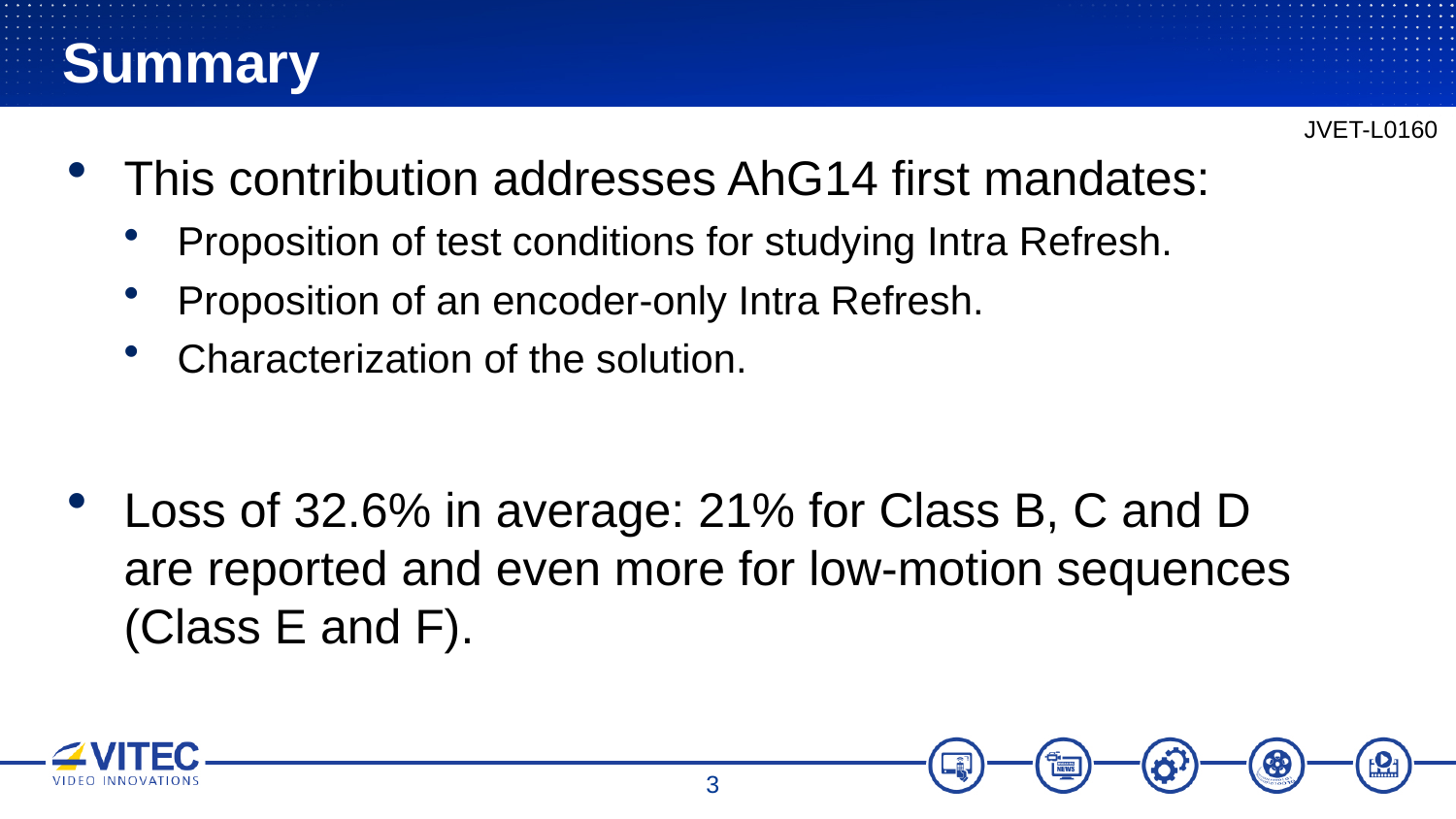

# Summary
JVET-L0160
This contribution addresses AhG14 first mandates:
Proposition of test conditions for studying Intra Refresh.
Proposition of an encoder-only Intra Refresh.
Characterization of the solution.

Loss of 32.6% in average: 21% for Class B, C and D are reported and even more for low-motion sequences (Class E and F).
3